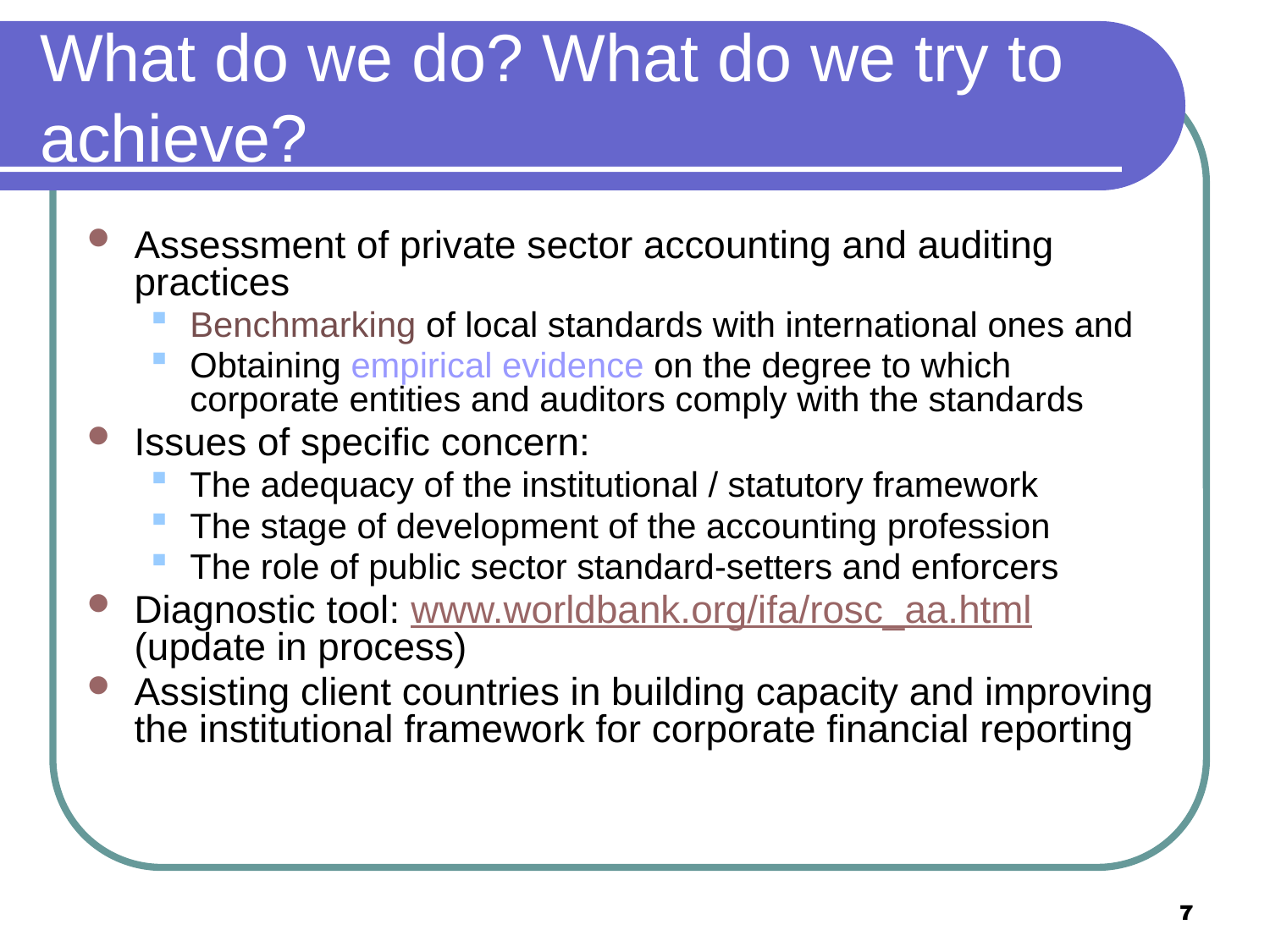

# What do we do? What do we try to achieve?
Assessment of private sector accounting and auditing practices
Benchmarking of local standards with international ones and
Obtaining empirical evidence on the degree to which corporate entities and auditors comply with the standards
Issues of specific concern:
The adequacy of the institutional / statutory framework
The stage of development of the accounting profession
The role of public sector standard-setters and enforcers
Diagnostic tool: www.worldbank.org/ifa/rosc_aa.html (update in process)
Assisting client countries in building capacity and improving the institutional framework for corporate financial reporting
7